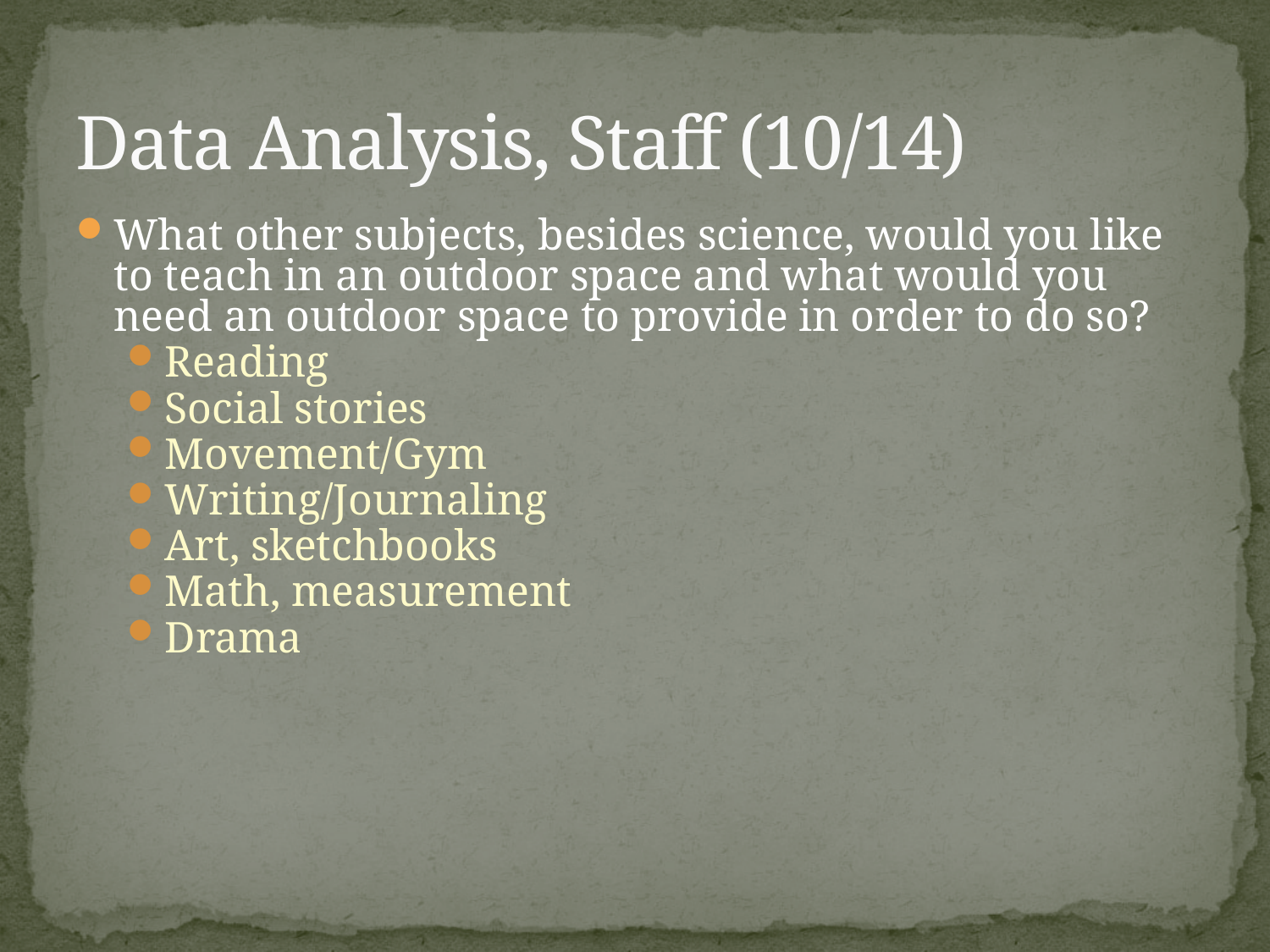

# Data Analysis, Staff (10/14)
What other subjects, besides science, would you like to teach in an outdoor space and what would you need an outdoor space to provide in order to do so?
Reading
Social stories
Movement/Gym
Writing/Journaling
Art, sketchbooks
Math, measurement
Drama